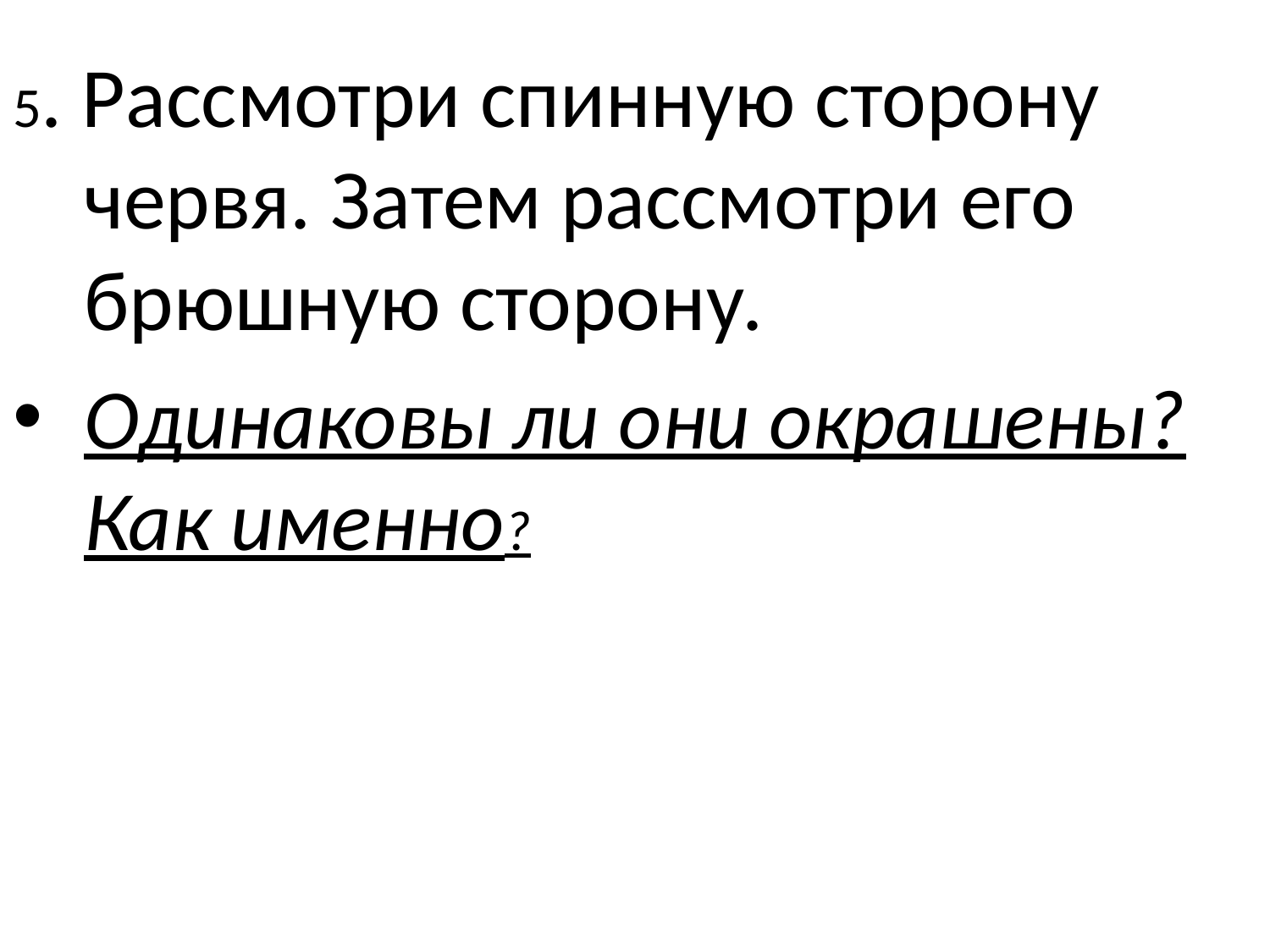

5. Рассмотри спинную сторону червя. Затем рассмотри его брюшную сторону.
Одинаковы ли они окрашены? Как именно?
#